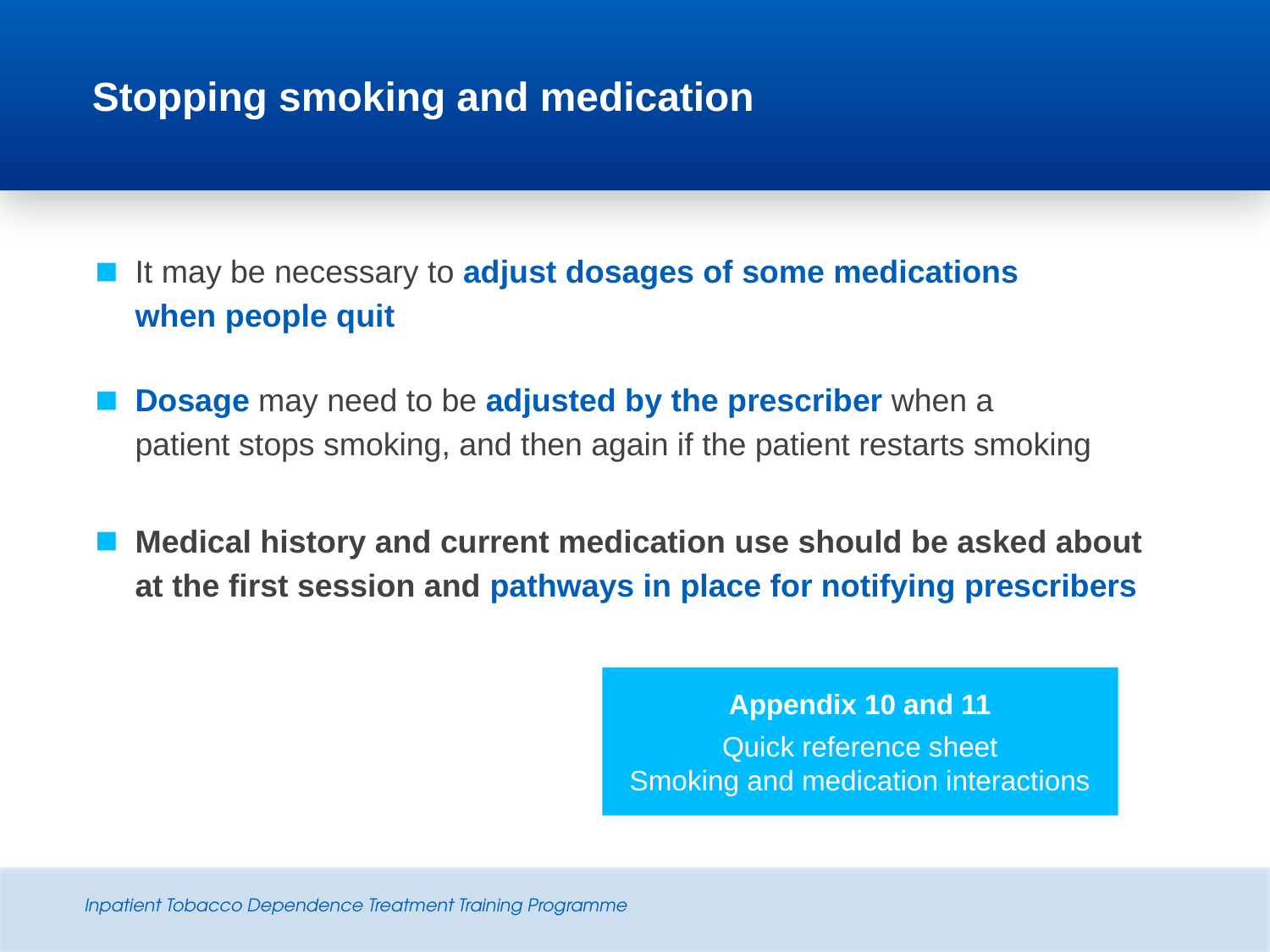

# Stopping smoking and medication
It may be necessary to adjust dosages of some medications
when people quit
Dosage may need to be adjusted by the prescriber when a patient stops smoking, and then again if the patient restarts smoking
Medical history and current medication use should be asked about at the first session and pathways in place for notifying prescribers

Appendix 10 and 11
Quick reference sheet
Smoking and medication interactions
Inpatient Tobacco Dependence Treatment Training Programme